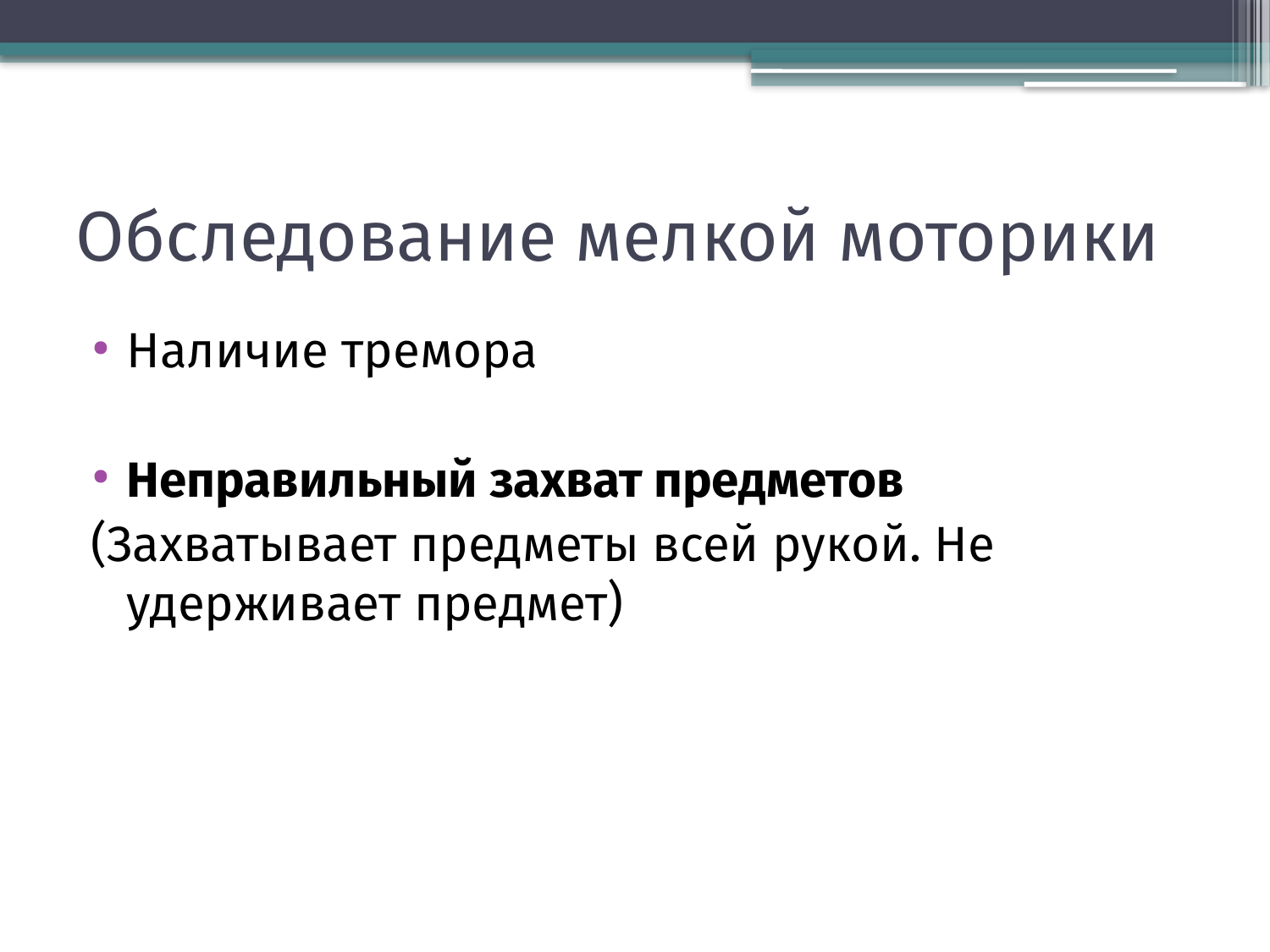

# Обследование мелкой моторики
Наличие тремора

Неправильный захват предметов
(Захватывает предметы всей рукой. Не удерживает предмет)